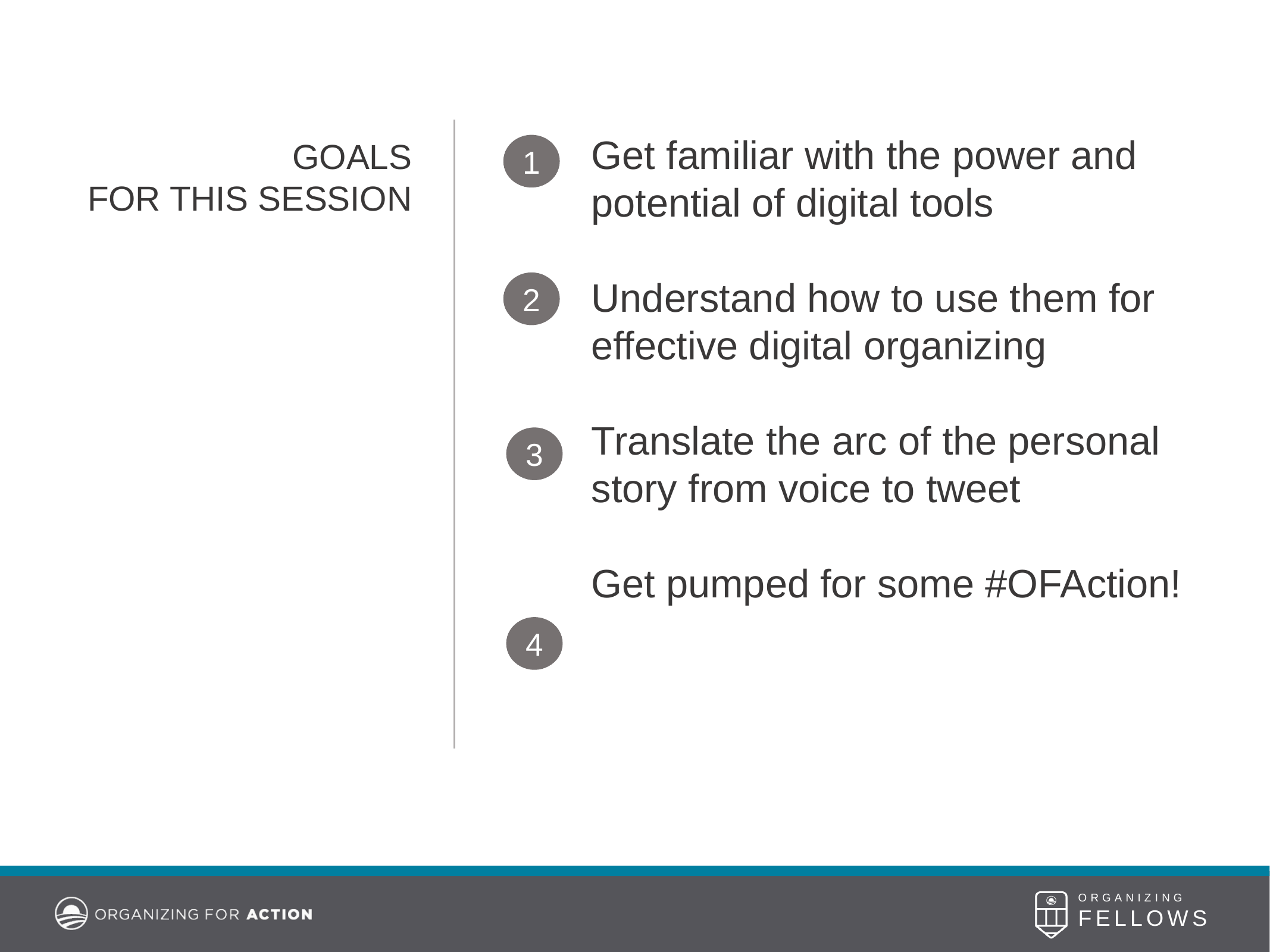

Get familiar with the power and potential of digital tools

Understand how to use them for effective digital organizing

Translate the arc of the personal story from voice to tweet

Get pumped for some #OFAction!

GOALS
FOR THIS SESSION
1
2
3
4